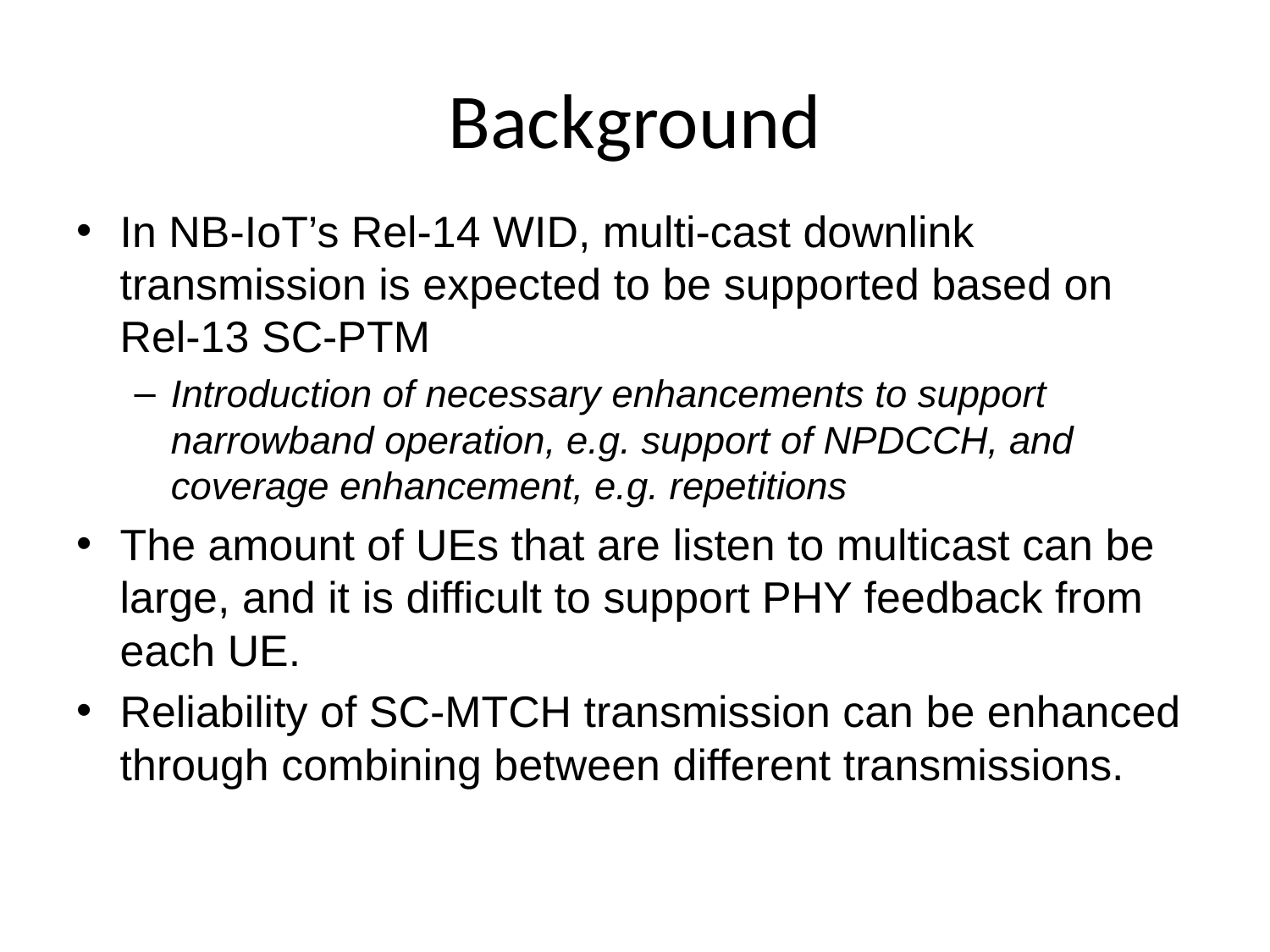

# Background
In NB-IoT’s Rel-14 WID, multi-cast downlink transmission is expected to be supported based on Rel-13 SC-PTM
Introduction of necessary enhancements to support narrowband operation, e.g. support of NPDCCH, and coverage enhancement, e.g. repetitions
The amount of UEs that are listen to multicast can be large, and it is difficult to support PHY feedback from each UE.
Reliability of SC-MTCH transmission can be enhanced through combining between different transmissions.